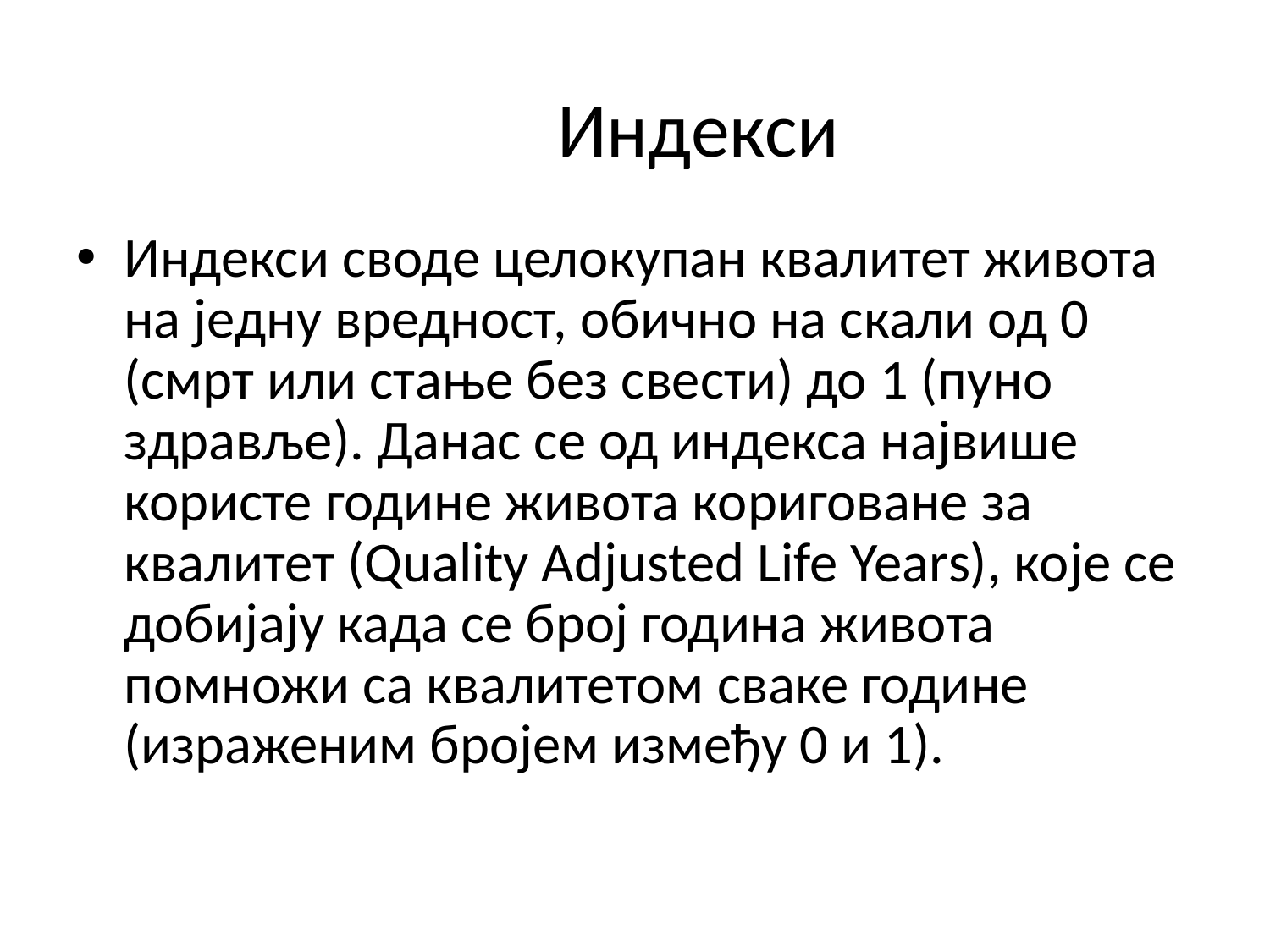

# Индекси
Индекси своде целокупан квалитет живота на једну вредност, обично на скали од 0 (смрт или стање без свести) до 1 (пуно здравље). Данас се од индекса највише користе године живота кориговане за квалитет (Quality Adjusted Life Years), које се добијају када се број година живота помножи са квалитетом сваке године (израженим бројем између 0 и 1).